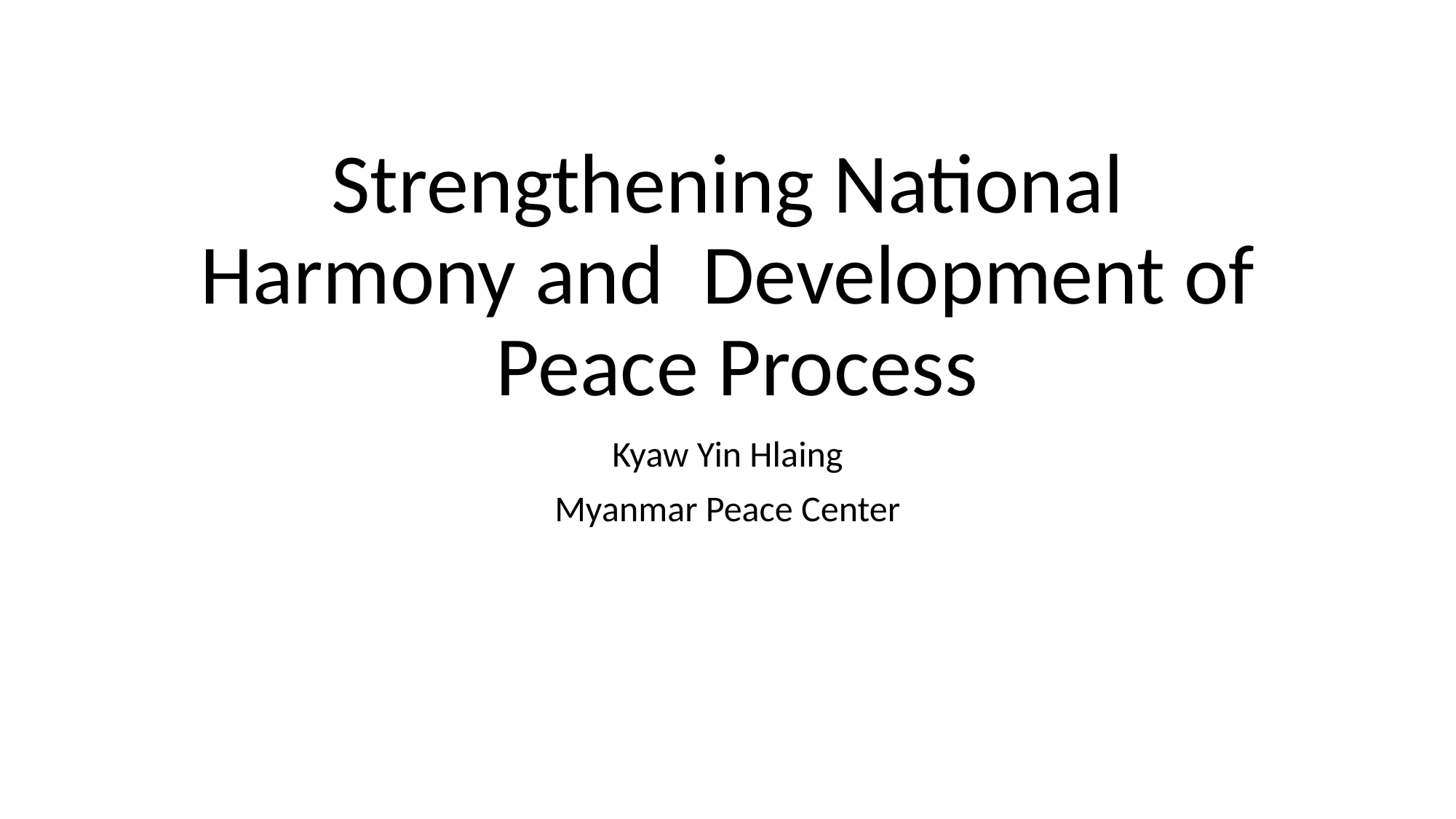

# Strengthening National Harmony and  Development of  Peace Process
Kyaw Yin Hlaing
Myanmar Peace Center